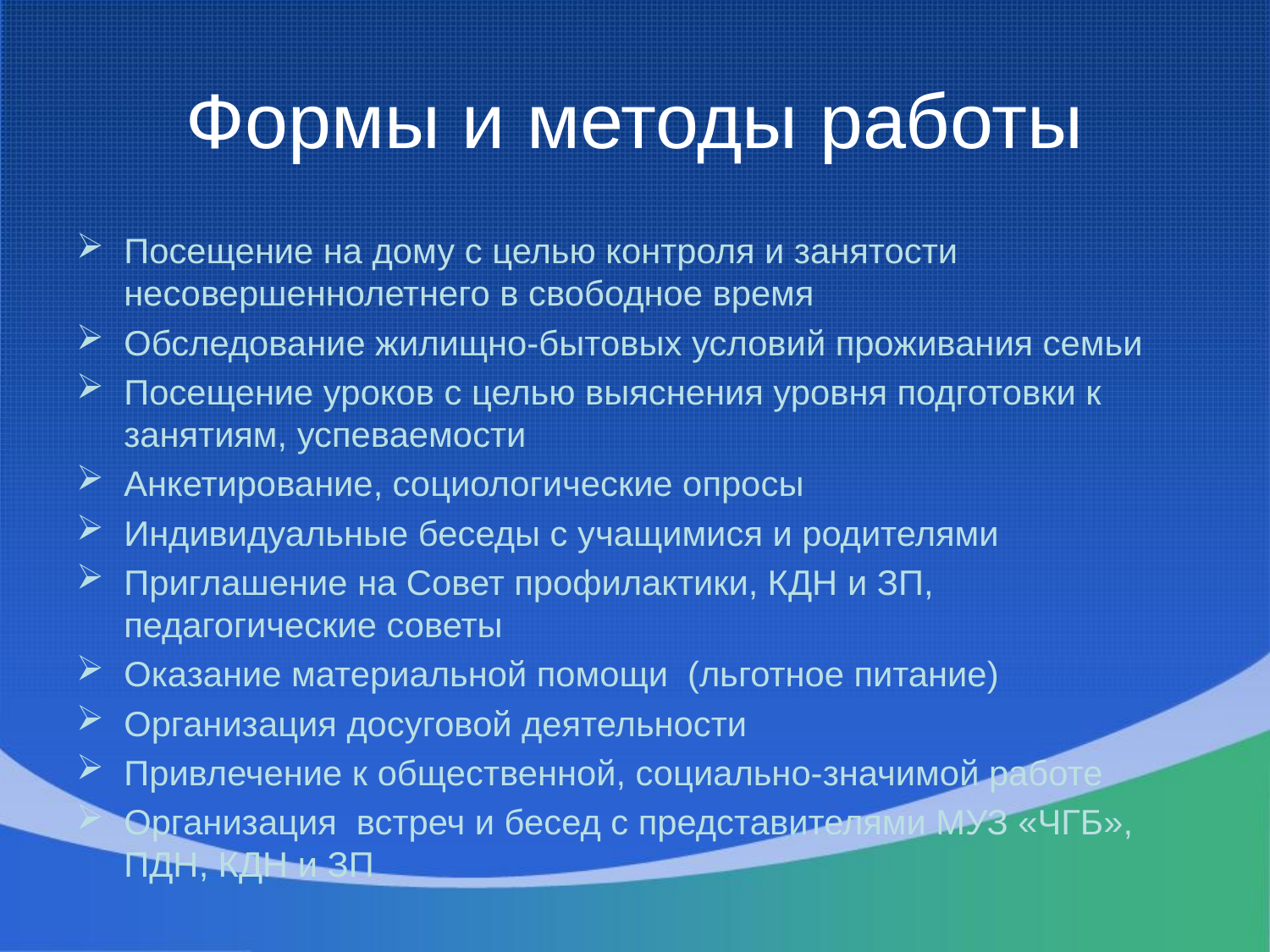

# Формы и методы работы
Посещение на дому с целью контроля и занятости несовершеннолетнего в свободное время
Обследование жилищно-бытовых условий проживания семьи
Посещение уроков с целью выяснения уровня подготовки к занятиям, успеваемости
Анкетирование, социологические опросы
Индивидуальные беседы с учащимися и родителями
Приглашение на Совет профилактики, КДН и ЗП, педагогические советы
Оказание материальной помощи  (льготное питание)
Организация досуговой деятельности
Привлечение к общественной, социально-значимой работе
Организация  встреч и бесед с представителями МУЗ «ЧГБ»,  ПДН, КДН и ЗП